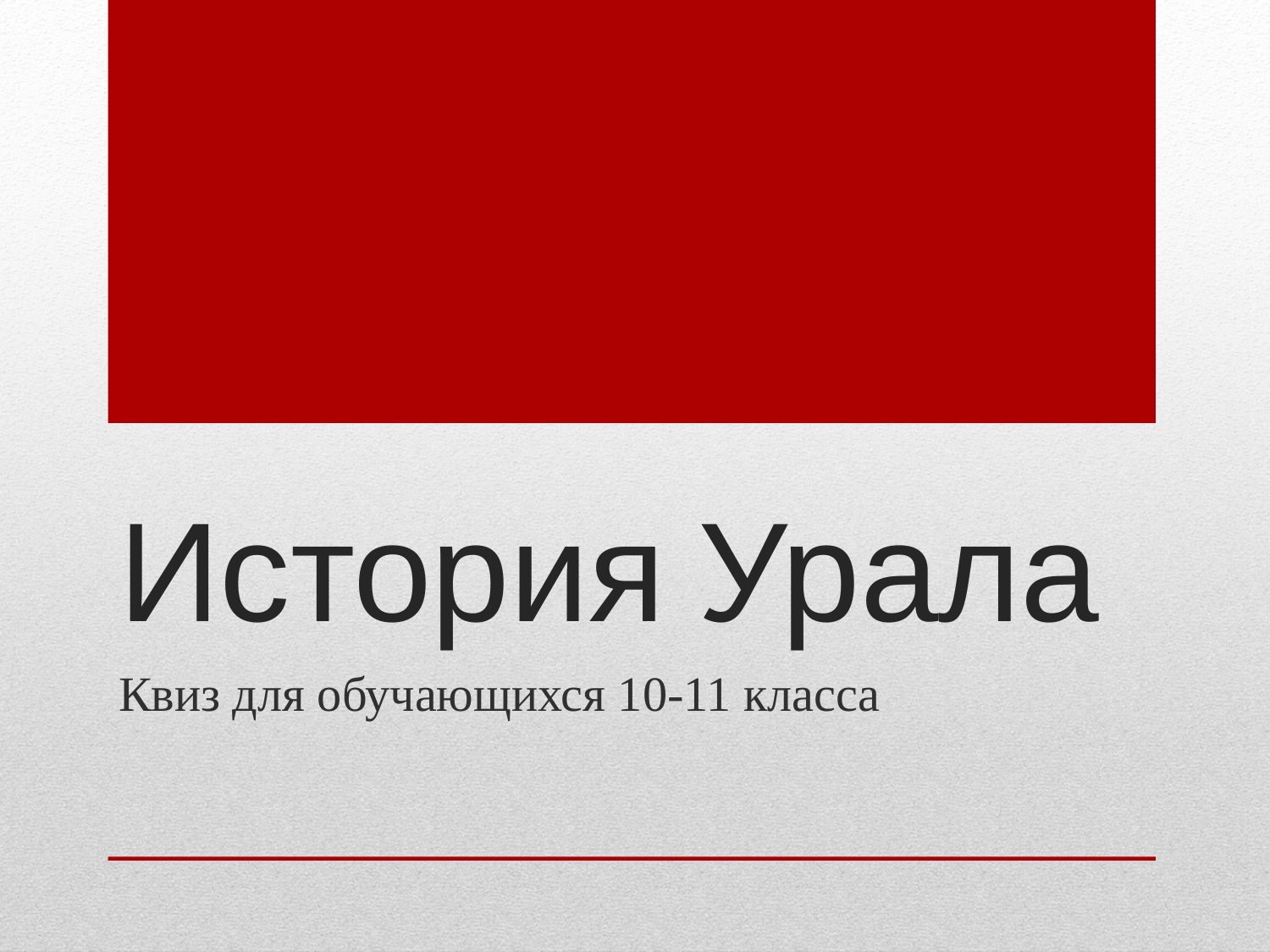

# История Урала
Квиз для обучающихся 10-11 класса